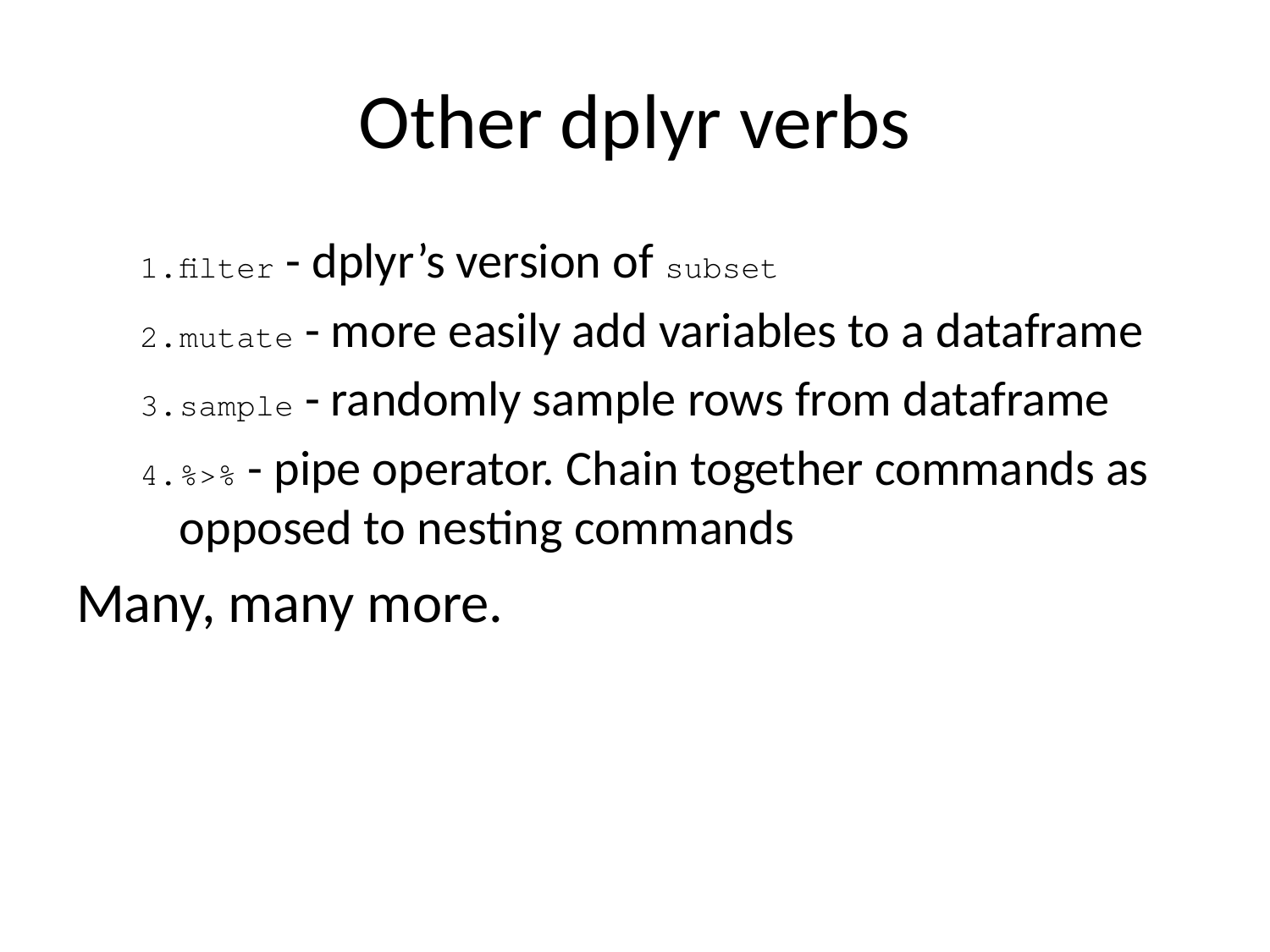

# Other dplyr verbs
filter - dplyr’s version of subset
mutate - more easily add variables to a dataframe
sample - randomly sample rows from dataframe
%>% - pipe operator. Chain together commands as opposed to nesting commands
Many, many more.